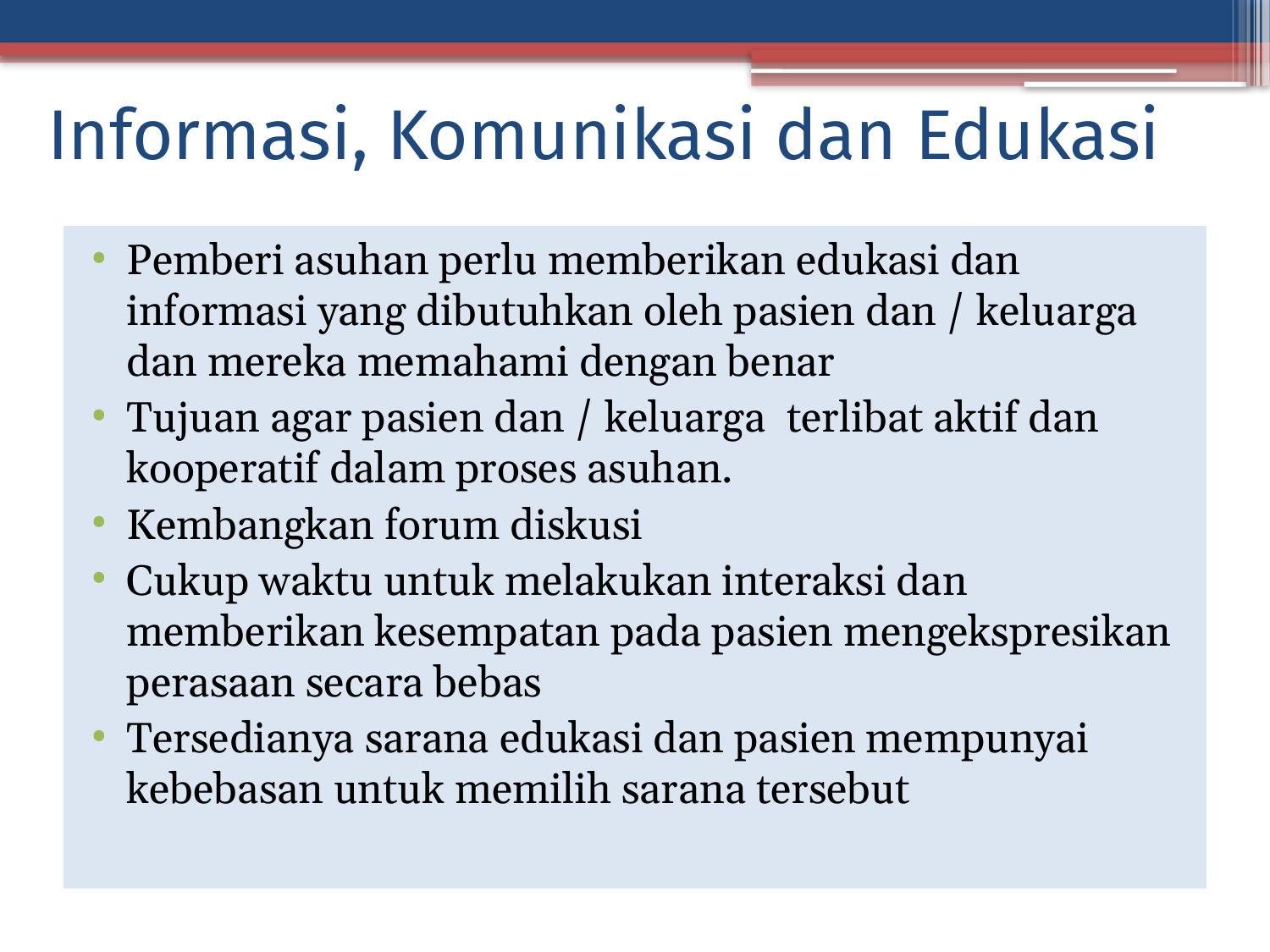

# Informasi, Komunikasi dan Edukasi
Pemberi asuhan perlu memberikan edukasi dan informasi yang dibutuhkan oleh pasien dan / keluarga dan mereka memahami dengan benar
Tujuan agar pasien dan / keluarga  terlibat aktif dan kooperatif dalam proses asuhan.
Kembangkan forum diskusi
Cukup waktu untuk melakukan interaksi dan memberikan kesempatan pada pasien mengekspresikan perasaan secara bebas
Tersedianya sarana edukasi dan pasien mempunyai kebebasan untuk memilih sarana tersebut